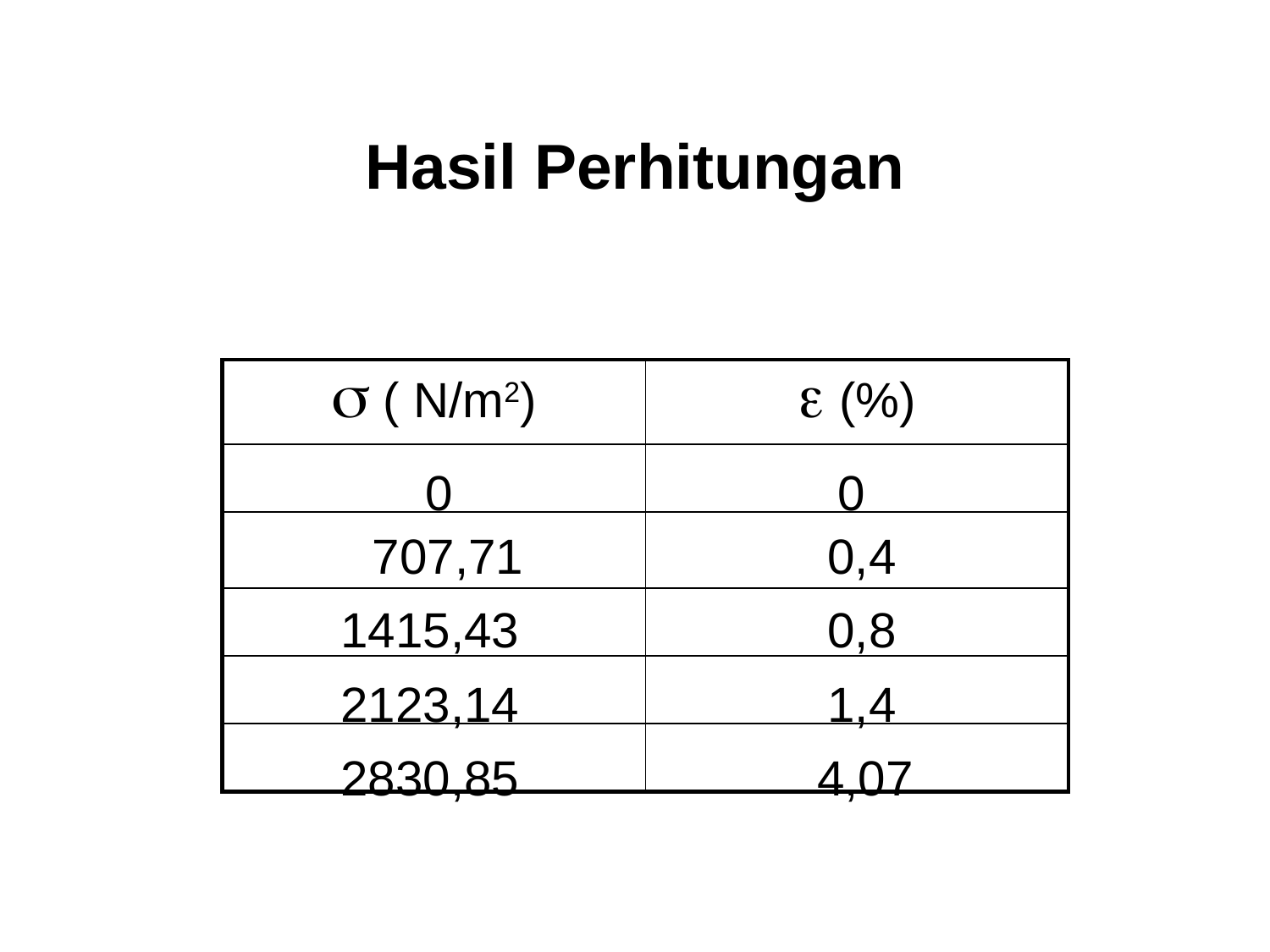

# Hasil Perhitungan
| σ ( N/m2) | ε (%) |
| --- | --- |
|  |  |
|  |  |
|  |  |
|  |  |
|  |  |
0
0
707,71
0,4
1415,43
0,8
2123,14
1,4
2830,85
4,07